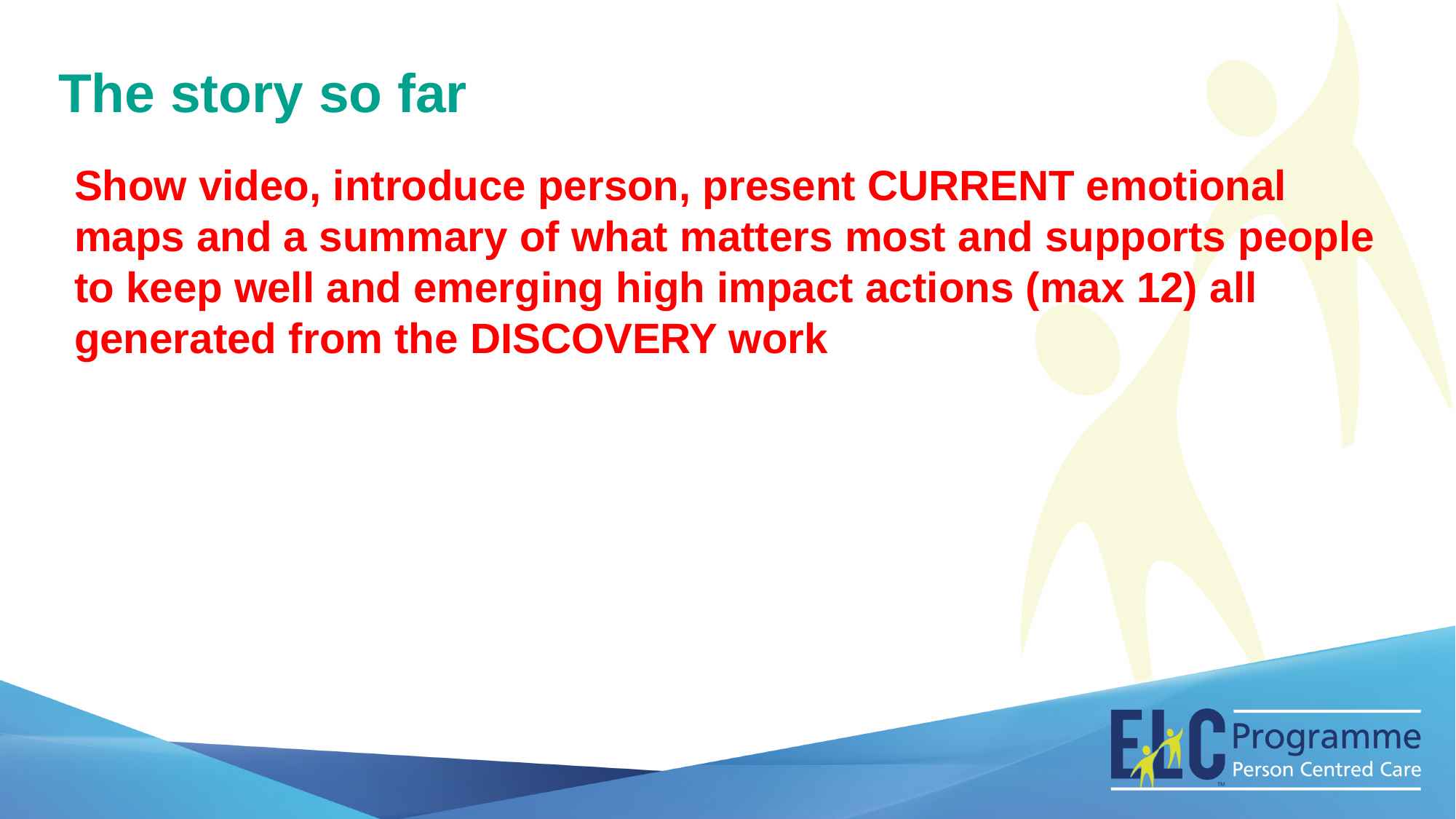

The story so far
Show video, introduce person, present CURRENT emotional maps and a summary of what matters most and supports people to keep well and emerging high impact actions (max 12) all generated from the DISCOVERY work